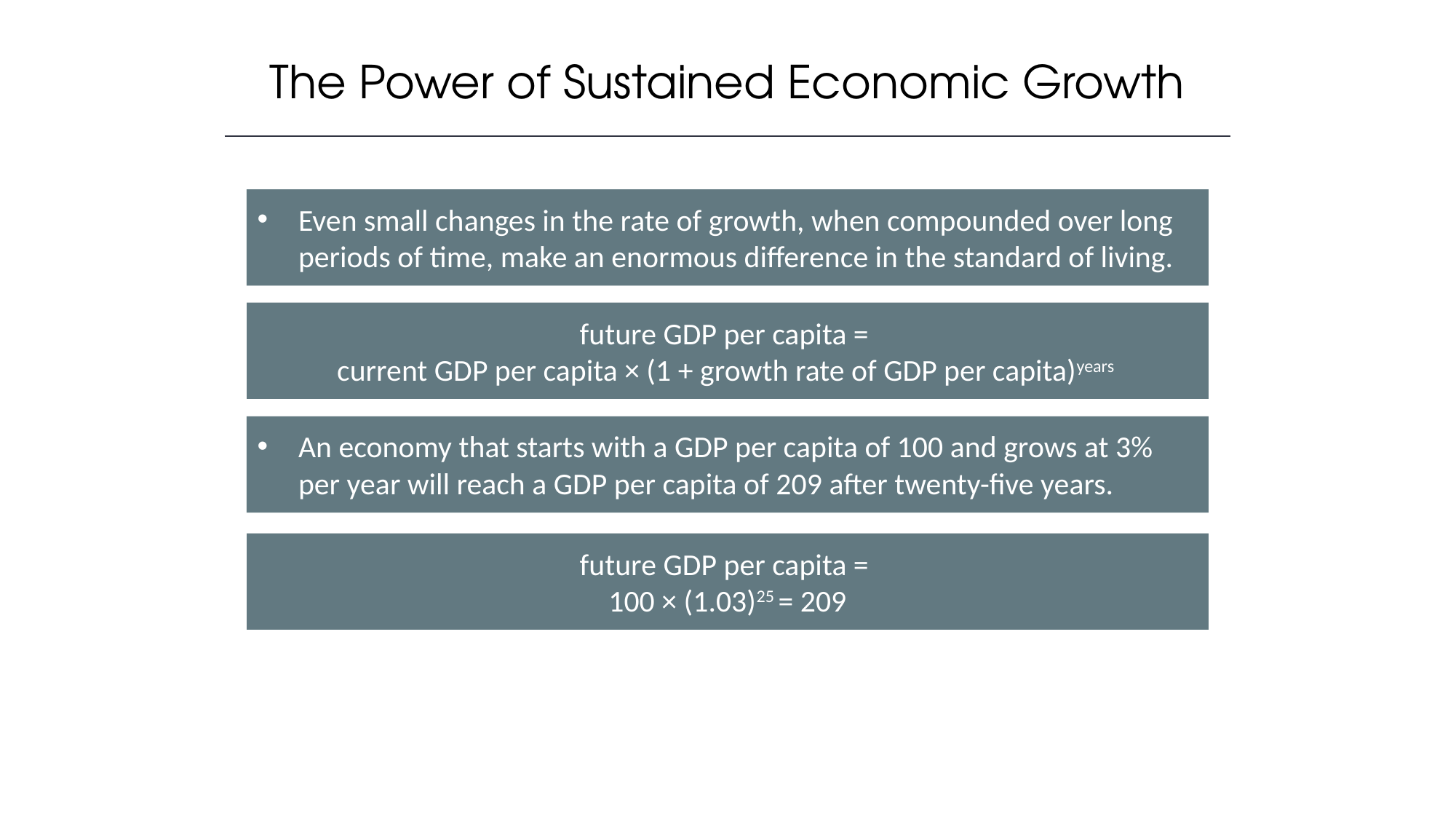

The Power of Sustained Economic Growth

Even small changes in the rate of growth, when compounded over long periods of time, make an enormous difference in the standard of living.
future GDP per capita =
current GDP per capita × (1 + growth rate of GDP per capita)years

An economy that starts with a GDP per capita of 100 and grows at 3% per year will reach a GDP per capita of 209 after twenty-five years.
future GDP per capita =
100 × (1.03)25 = 209